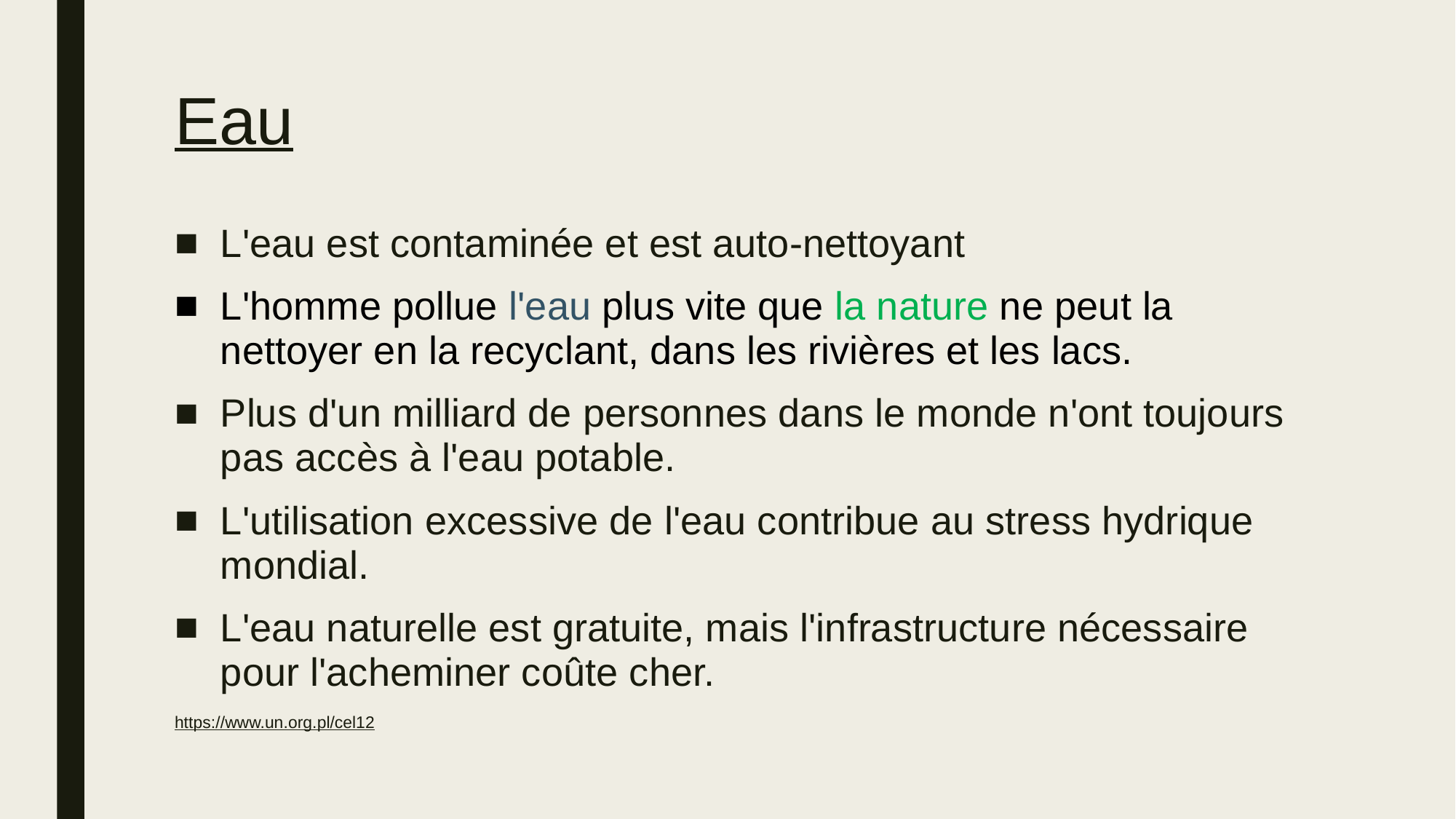

# Eau
L'eau est contaminée et est auto-nettoyant
L'homme pollue l'eau plus vite que la nature ne peut la nettoyer en la recyclant, dans les rivières et les lacs.
Plus d'un milliard de personnes dans le monde n'ont toujours pas accès à l'eau potable.
L'utilisation excessive de l'eau contribue au stress hydrique mondial.
L'eau naturelle est gratuite, mais l'infrastructure nécessaire pour l'acheminer coûte cher.
https://www.un.org.pl/cel12